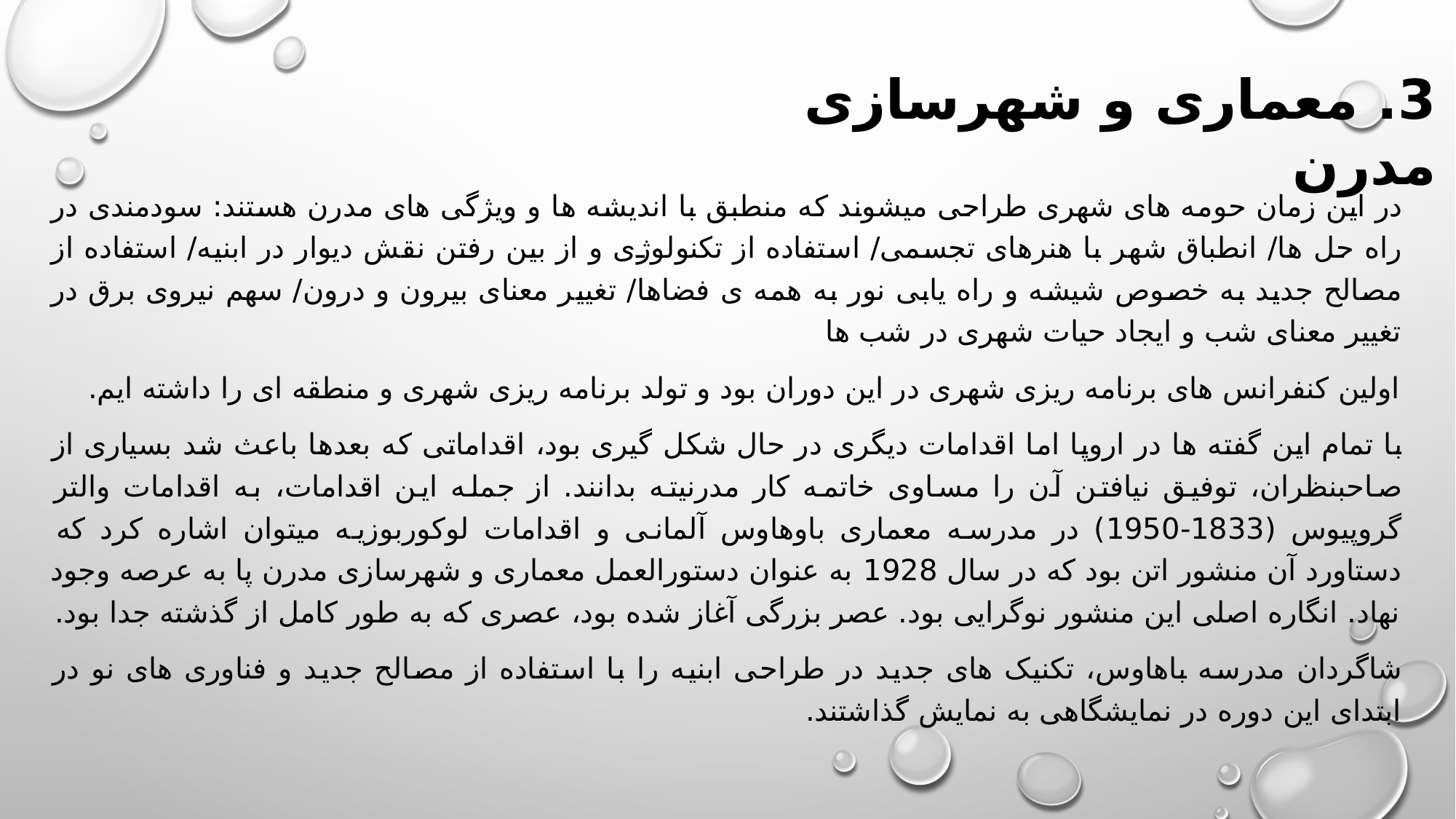

3. معماری و شهرسازی مدرن
در این زمان حومه های شهری طراحی میشوند که منطبق با اندیشه ها و ویژگی های مدرن هستند: سودمندی در راه حل ها/ انطباق شهر با هنرهای تجسمی/ استفاده از تکنولوژی و از بین رفتن نقش دیوار در ابنیه/ استفاده از مصالح جدید به خصوص شیشه و راه یابی نور به همه ی فضاها/ تغییر معنای بیرون و درون/ سهم نیروی برق در تغییر معنای شب و ایجاد حیات شهری در شب ها
اولین کنفرانس های برنامه ریزی شهری در این دوران بود و تولد برنامه ریزی شهری و منطقه ای را داشته ایم.
با تمام این گفته ها در اروپا اما اقدامات دیگری در حال شکل گیری بود، اقداماتی که بعدها باعث شد بسیاری از صاحبنظران، توفیق نیافتن آن را مساوی خاتمه کار مدرنیته بدانند. از جمله این اقدامات، به اقدامات والتر گروپیوس (1833-1950) در مدرسه معماری باوهاوس آلمانی و اقدامات لوکوربوزیه میتوان اشاره کرد که دستاورد آن منشور اتن بود که در سال 1928 به عنوان دستورالعمل معماری و شهرسازی مدرن پا به عرصه وجود نهاد. انگاره اصلی این منشور نوگرایی بود. عصر بزرگی آغاز شده بود، عصری که به طور کامل از گذشته جدا بود.
شاگردان مدرسه باهاوس، تکنیک های جدید در طراحی ابنیه را با استفاده از مصالح جدید و فناوری های نو در ابتدای این دوره در نمایشگاهی به نمایش گذاشتند.